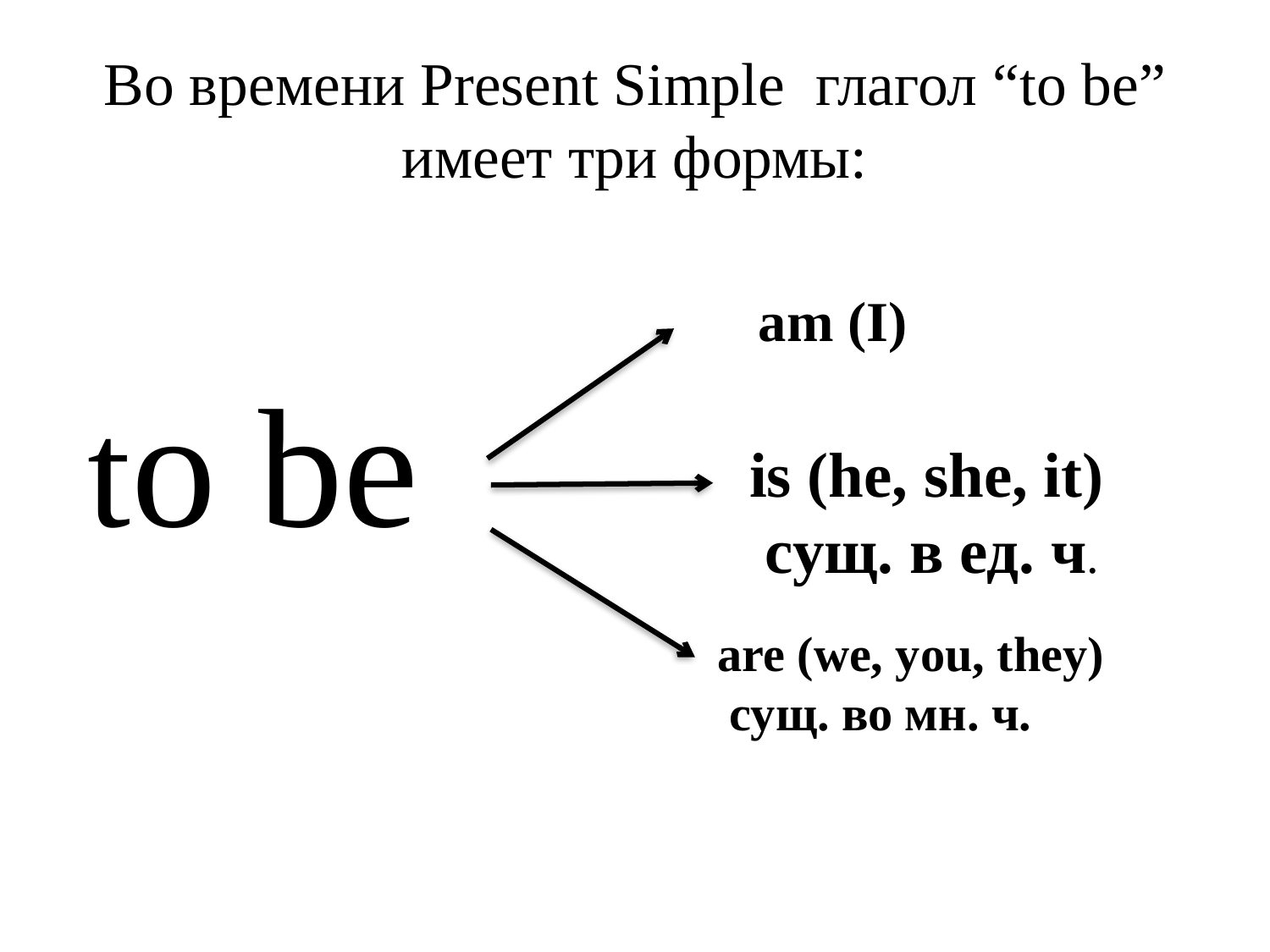

# Во времени Present Simple  глагол “to be” имеет три формы:
am (I)
to be
is (he, she, it)
 сущ. в ед. ч.
are (we, you, they)
 сущ. во мн. ч.